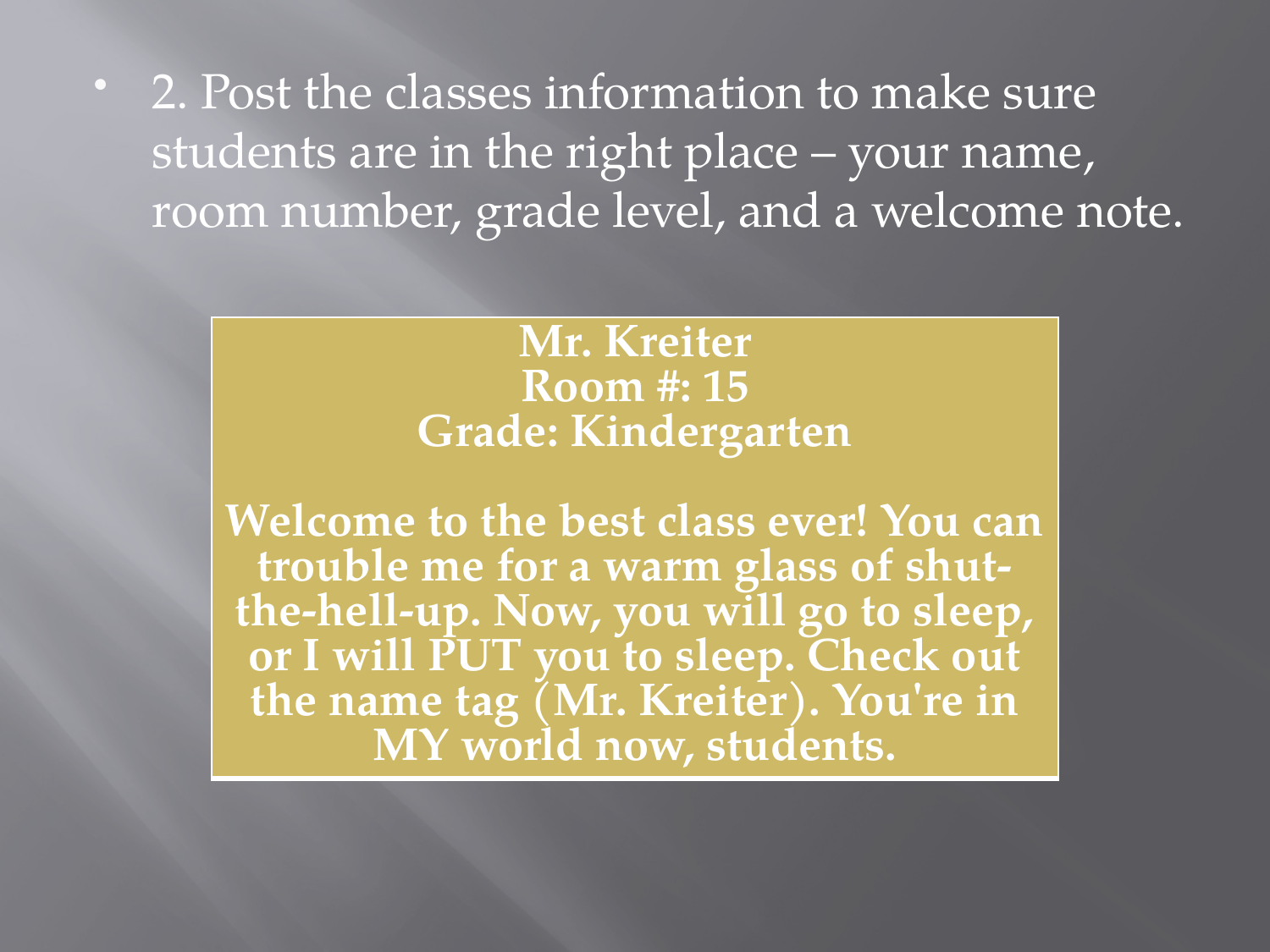

2. Post the classes information to make sure students are in the right place – your name, room number, grade level, and a welcome note.

| Mr. Kreiter Room #: 15 Grade: Kindergarten Welcome to the best class ever! You can trouble me for a warm glass of shut-the-hell-up. Now, you will go to sleep, or I will PUT you to sleep. Check out the name tag (Mr. Kreiter). You're in MY world now, students. |
| --- |